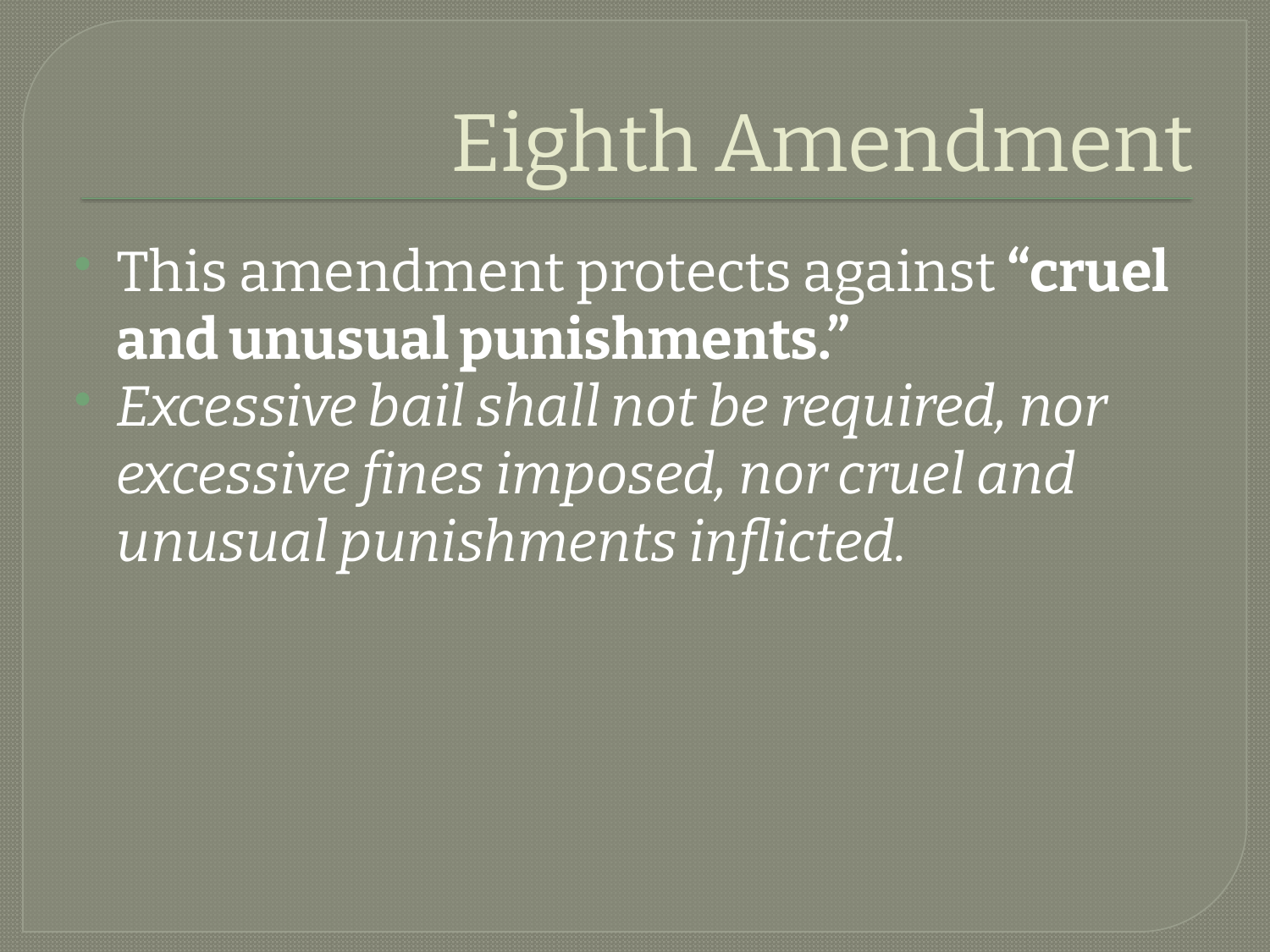

# Eighth Amendment
This amendment protects against “cruel and unusual punishments.”
Excessive bail shall not be required, nor excessive fines imposed, nor cruel and unusual punishments inflicted.